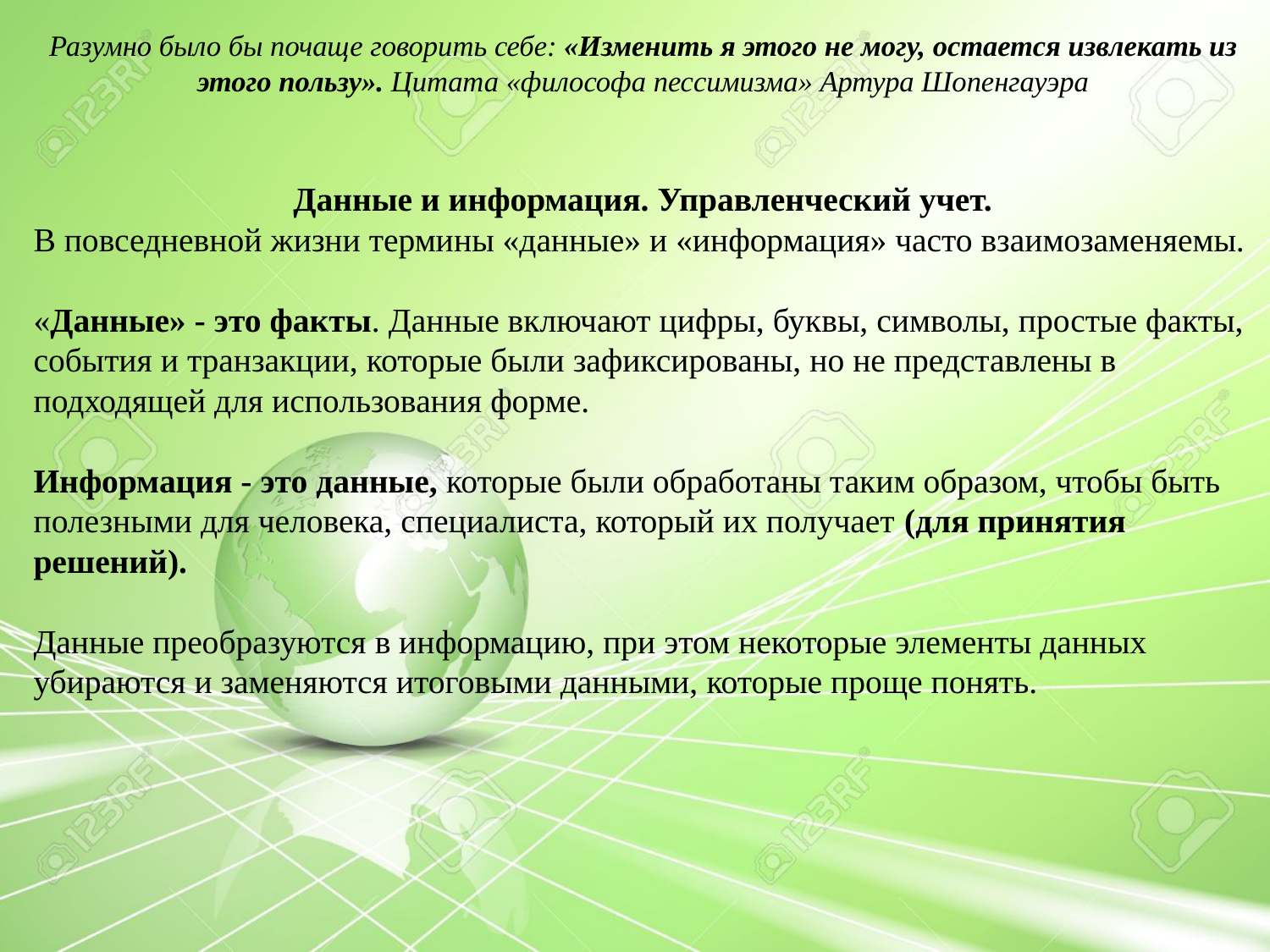

Разумно было бы почаще говорить себе: «Изменить я этого не могу, остается извлекать из этого пользу». Цитата «философа пессимизма» Артура Шопенгауэра

Данные и информация. Управленческий учет.
В повседневной жизни термины «данные» и «информация» часто взаимозаменяемы.

«Данные» - это факты. Данные включают цифры, буквы, символы, простые факты, события и транзакции, которые были зафиксированы, но не представлены в подходящей для использования форме.

Информация - это данные, которые были обработаны таким образом, чтобы быть полезными для человека, специалиста, который их получает (для принятия решений).

Данные преобразуются в информацию, при этом некоторые элементы данных убираются и заменяются итоговыми данными, которые проще понять.